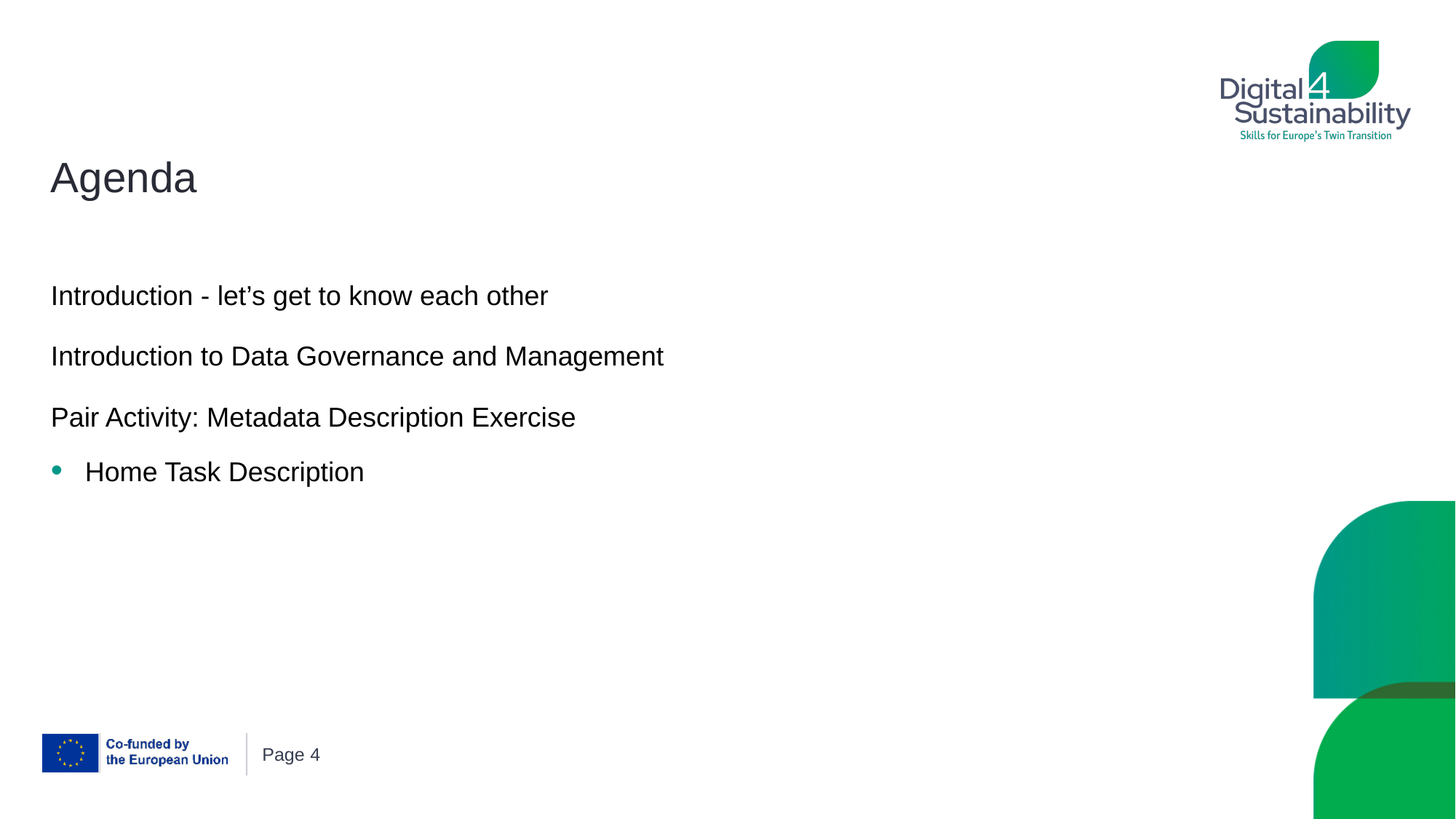

# Agenda
Introduction - let’s get to know each other
Introduction to Data Governance and Management
Pair Activity: Metadata Description Exercise
Home Task Description